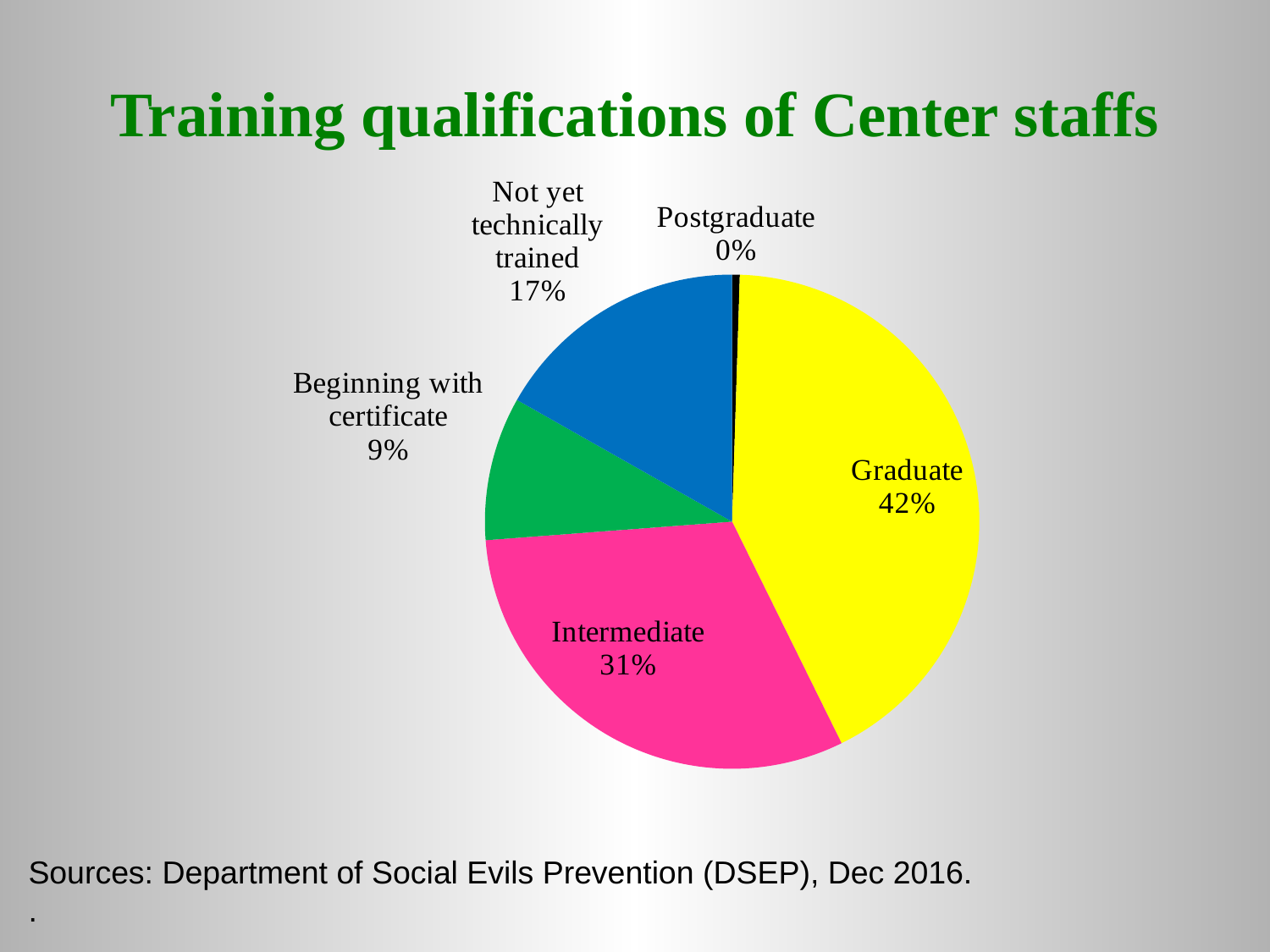

# Training qualifications of Center staffs

### Chart

| Category | Column1 |
|---|---|
| Postgraduate | 0.5 |
| Graduate | 42.2 |
| Intermediate | 31.1 |
| Beginning with certificate | 9.4 |
| Not yet technically trained | 16.8 |
Sources: Department of Social Evils Prevention (DSEP), Dec 2016.
.